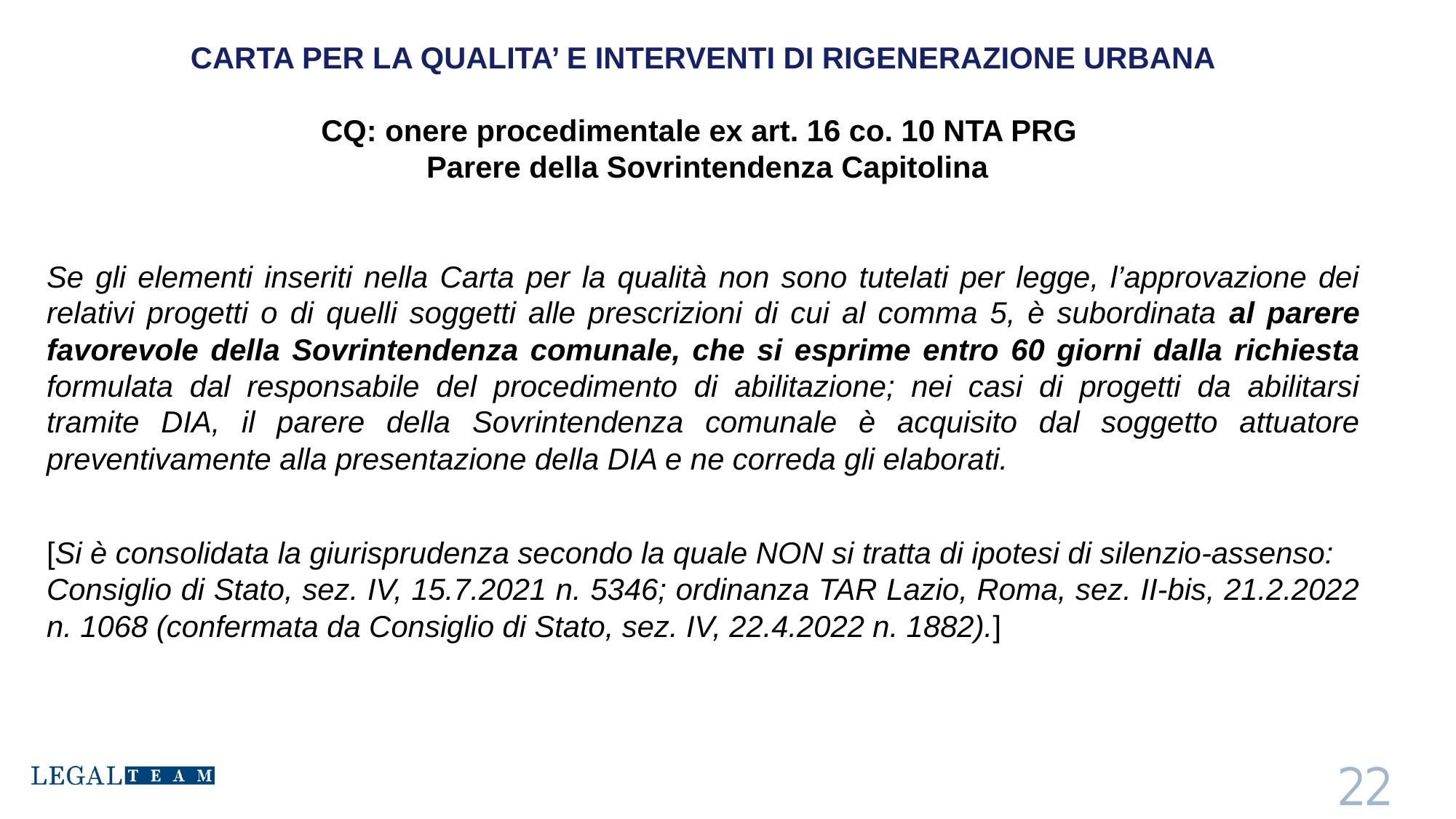

CARTA PER LA QUALITA’ E INTERVENTI DI RIGENERAZIONE URBANA

CQ: onere procedimentale ex art. 16 co. 10 NTA PRG
 Parere della Sovrintendenza Capitolina

Se gli elementi inseriti nella Carta per la qualità non sono tutelati per legge, l’approvazione dei relativi progetti o di quelli soggetti alle prescrizioni di cui al comma 5, è subordinata al parere favorevole della Sovrintendenza comunale, che si esprime entro 60 giorni dalla richiesta formulata dal responsabile del procedimento di abilitazione; nei casi di progetti da abilitarsi tramite DIA, il parere della Sovrintendenza comunale è acquisito dal soggetto attuatore preventivamente alla presentazione della DIA e ne correda gli elaborati.

[Si è consolidata la giurisprudenza secondo la quale NON si tratta di ipotesi di silenzio-assenso:
Consiglio di Stato, sez. IV, 15.7.2021 n. 5346; ordinanza TAR Lazio, Roma, sez. II-bis, 21.2.2022 n. 1068 (confermata da Consiglio di Stato, sez. IV, 22.4.2022 n. 1882).]

22